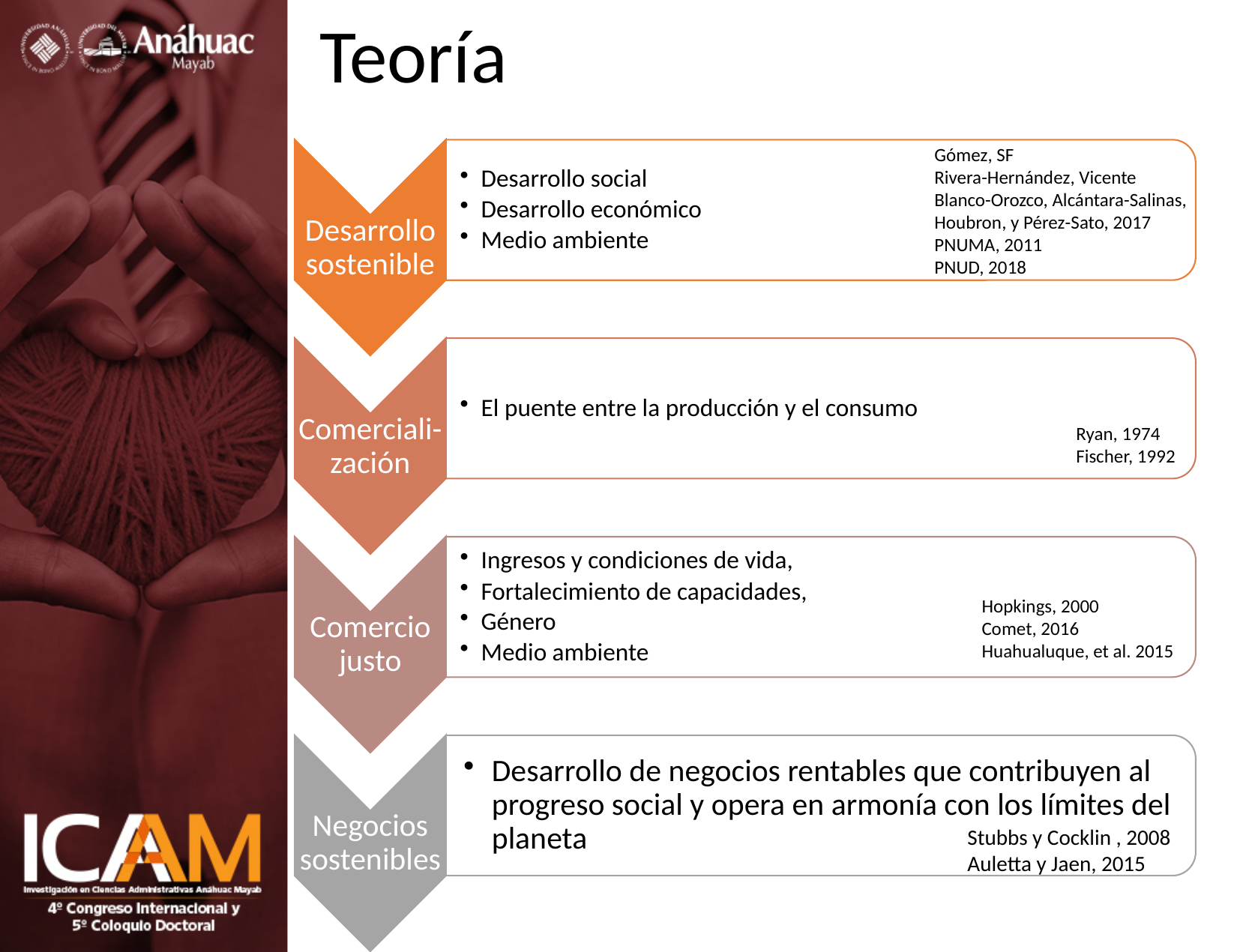

# Teoría
Gómez, SF
Rivera-Hernández, Vicente Blanco-Orozco, Alcántara-Salinas, Houbron, y Pérez-Sato, 2017
PNUMA, 2011
PNUD, 2018
Desarrollo sostenible
Desarrollo social
Desarrollo económico
Medio ambiente
Comerciali-zación
El puente entre la producción y el consumo
Comercio justo
Ingresos y condiciones de vida,
Fortalecimiento de capacidades,
Género
Medio ambiente
Negocios sostenibles
Desarrollo de negocios rentables que contribuyen al progreso social y opera en armonía con los límites del planeta
Ryan, 1974
Fischer, 1992
Hopkings, 2000
Comet, 2016
Huahualuque, et al. 2015
Stubbs y Cocklin , 2008
Auletta y Jaen, 2015